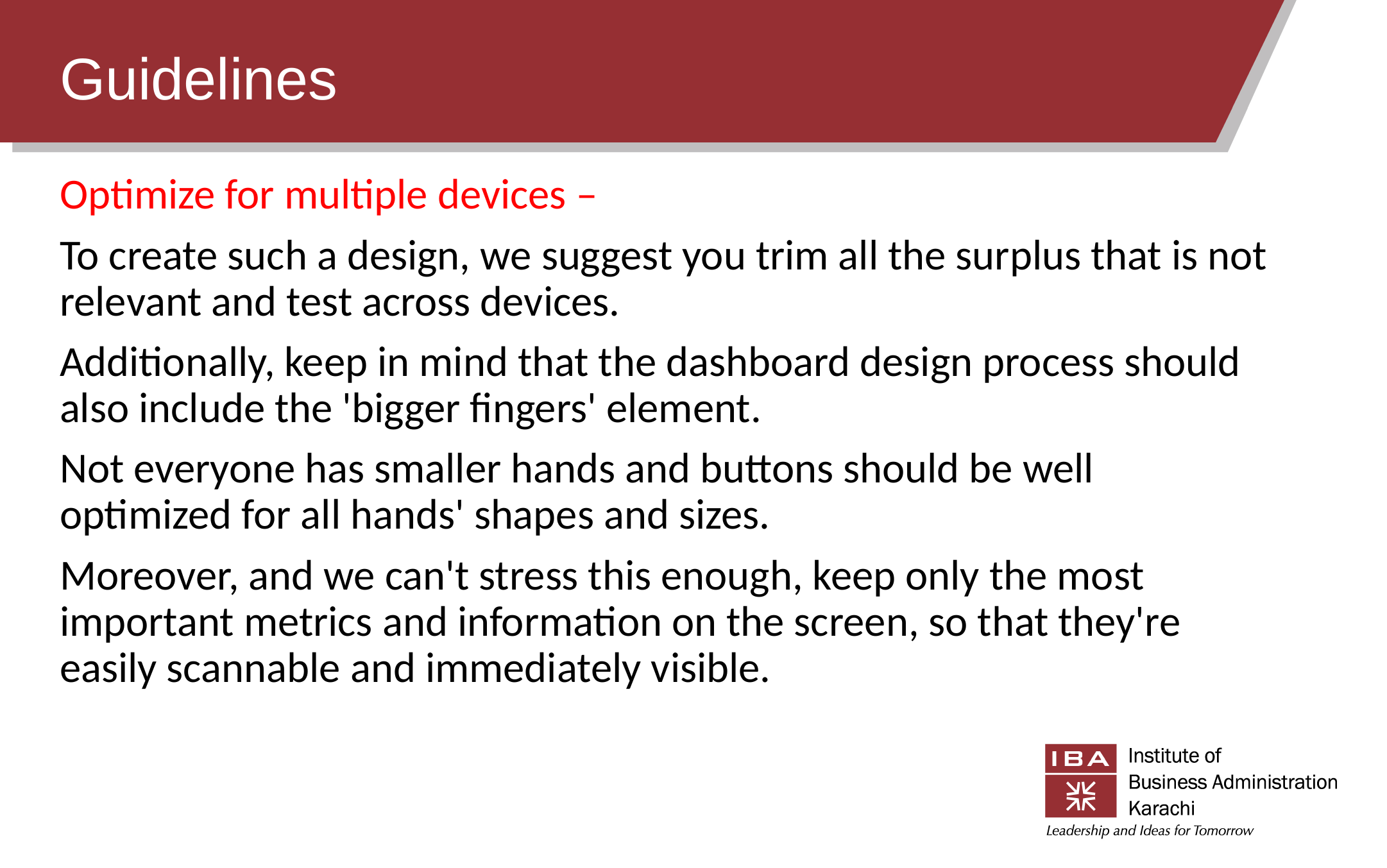

# Guidelines
Optimize for multiple devices –
To create such a design, we suggest you trim all the surplus that is not relevant and test across devices.
Additionally, keep in mind that the dashboard design process should also include the 'bigger fingers' element.
Not everyone has smaller hands and buttons should be well optimized for all hands' shapes and sizes.
Moreover, and we can't stress this enough, keep only the most important metrics and information on the screen, so that they're easily scannable and immediately visible.